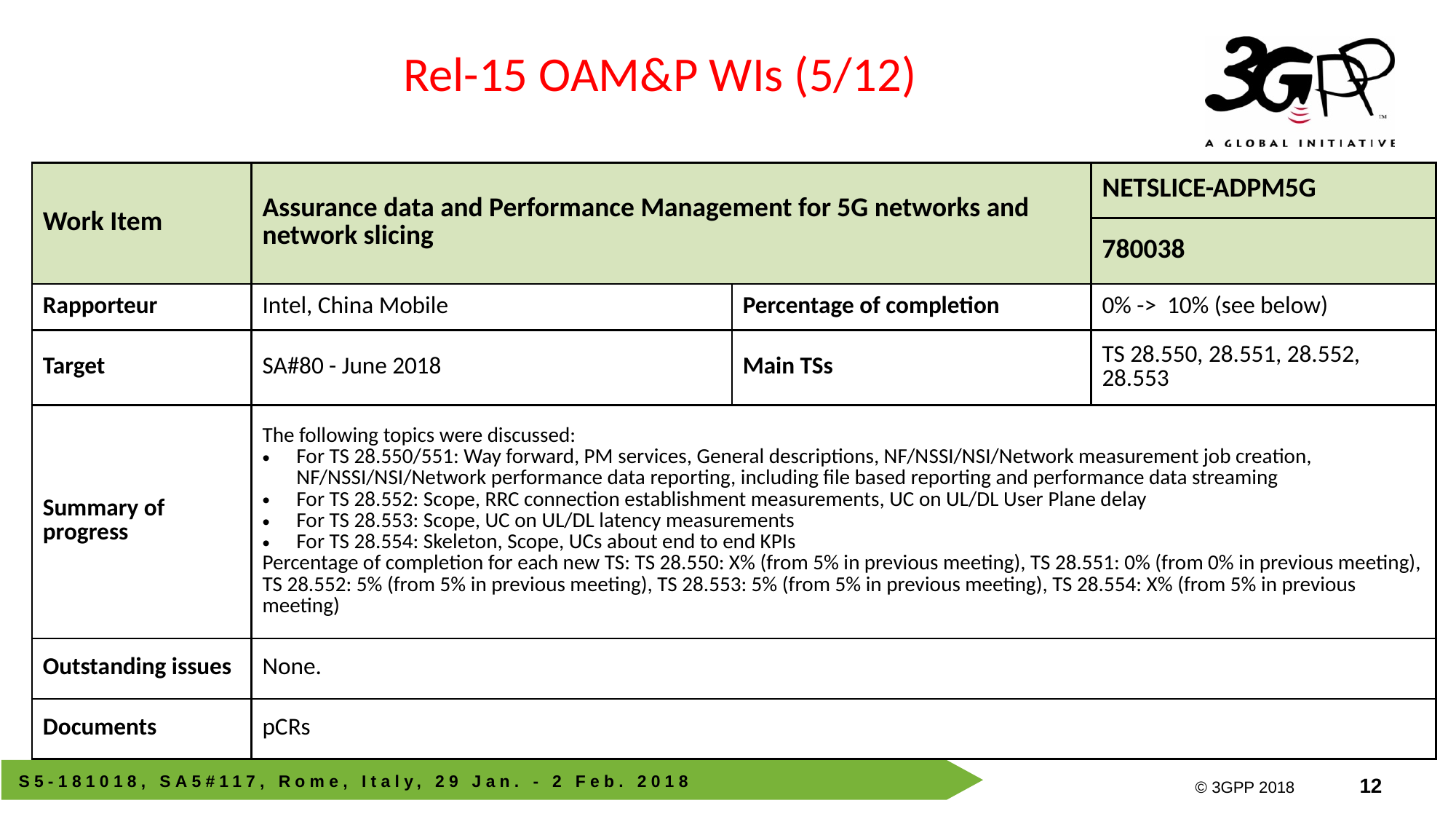

Rel-15 OAM&P WIs (5/12)
| Work Item | Assurance data and Performance Management for 5G networks and network slicing |  | NETSLICE-ADPM5G |
| --- | --- | --- | --- |
|  |  |  | 780038 |
| Rapporteur | Intel, China Mobile | Percentage of completion | 0% -> 10% (see below) |
| Target | SA#80 - June 2018 | Main TSs | TS 28.550, 28.551, 28.552, 28.553 |
| Summary of progress | The following topics were discussed: For TS 28.550/551: Way forward, PM services, General descriptions, NF/NSSI/NSI/Network measurement job creation, NF/NSSI/NSI/Network performance data reporting, including file based reporting and performance data streaming For TS 28.552: Scope, RRC connection establishment measurements, UC on UL/DL User Plane delay For TS 28.553: Scope, UC on UL/DL latency measurements For TS 28.554: Skeleton, Scope, UCs about end to end KPIs Percentage of completion for each new TS: TS 28.550: X% (from 5% in previous meeting), TS 28.551: 0% (from 0% in previous meeting), TS 28.552: 5% (from 5% in previous meeting), TS 28.553: 5% (from 5% in previous meeting), TS 28.554: X% (from 5% in previous meeting) |  |  |
| Outstanding issues | None. |  |  |
| Documents | pCRs |  |  |